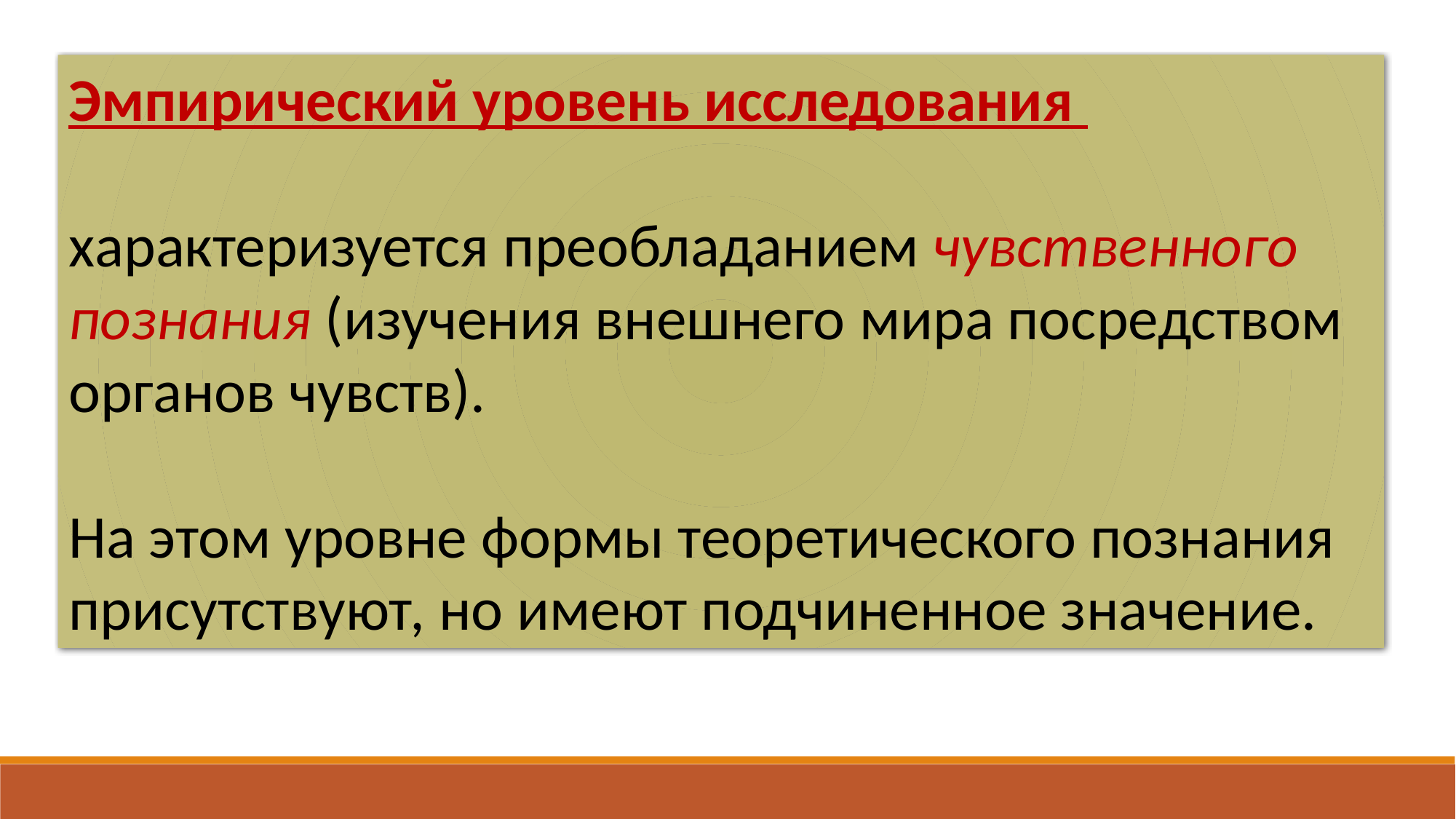

Эмпирический уровень исследования

характеризуется преобладанием чувственного познания (изучения внешнего мира посредством органов чувств).

На этом уровне формы теоретического познания присутствуют, но имеют подчиненное значение.